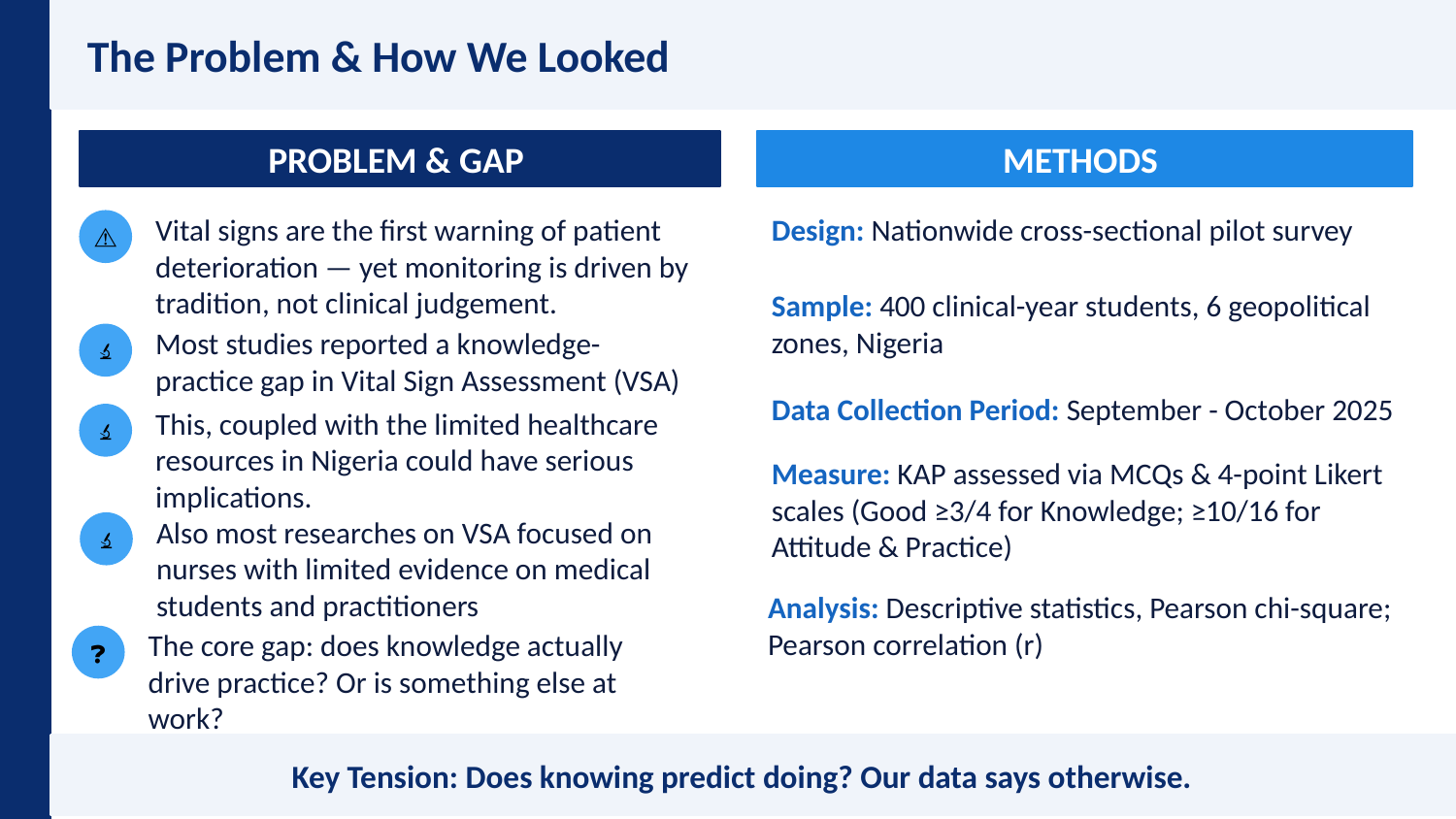

The Problem & How We Looked

PROBLEM & GAP

METHODS
Vital signs are the first warning of patient deterioration — yet monitoring is driven by tradition, not clinical judgement.
Design: Nationwide cross-sectional pilot survey

⚠
Sample: 400 clinical-year students, 6 geopolitical zones, Nigeria
Most studies reported a knowledge-practice gap in Vital Sign Assessment (VSA)

🔬
Data Collection Period: September - October 2025
This, coupled with the limited healthcare resources in Nigeria could have serious implications.

🔬
Measure: KAP assessed via MCQs & 4-point Likert scales (Good ≥3/4 for Knowledge; ≥10/16 for Attitude & Practice)
Also most researches on VSA focused on nurses with limited evidence on medical students and practitioners

🔬
Analysis: Descriptive statistics, Pearson chi-square; Pearson correlation (r)
The core gap: does knowledge actually drive practice? Or is something else at work?

❓

Key Tension: Does knowing predict doing? Our data says otherwise.